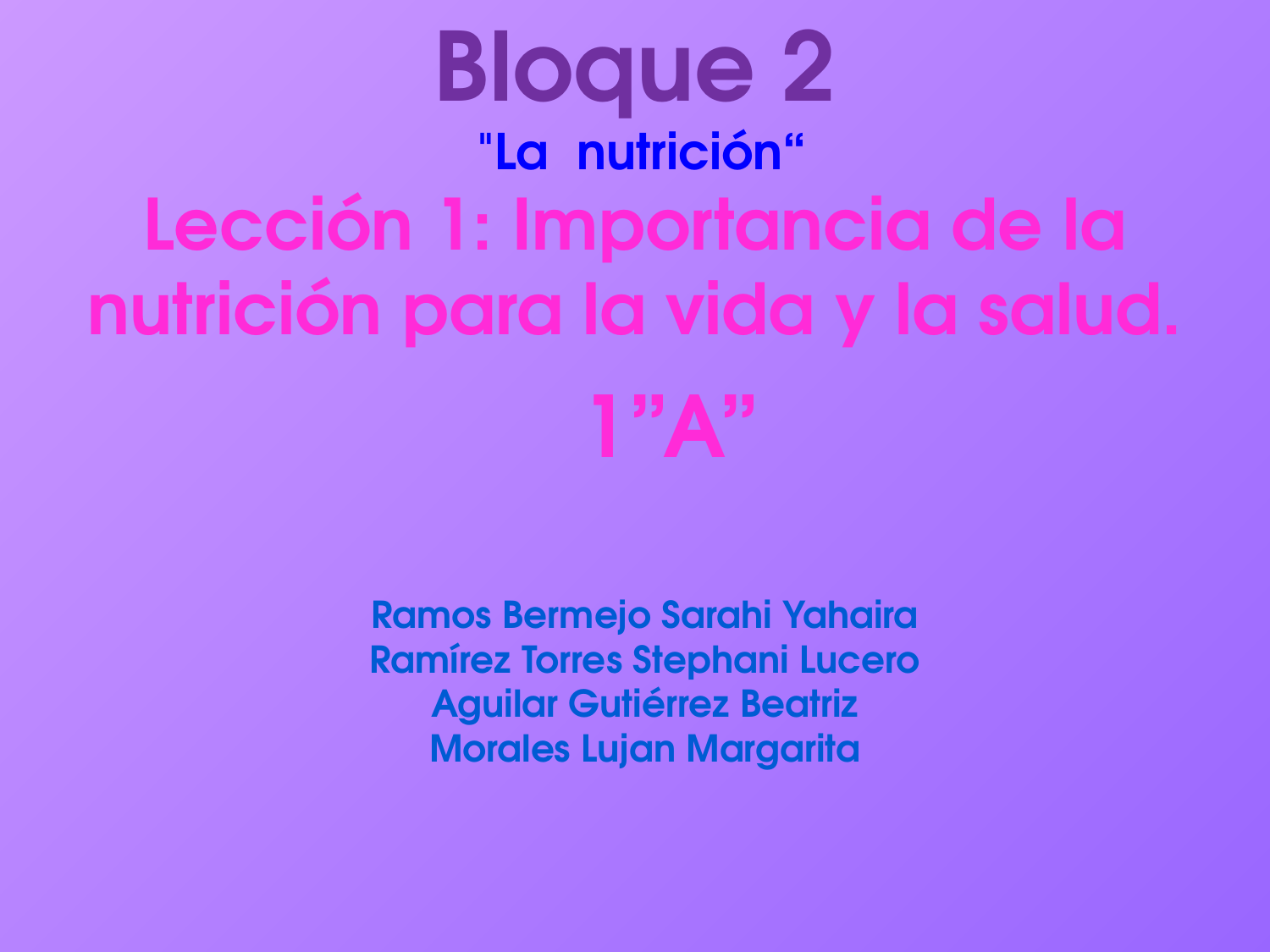

Bloque 2
 "La  nutrición“
Lección 1: Importancia de la nutrición para la vida y la salud.

1”A”

Ramos Bermejo Sarahi Yahaira
Ramírez Torres Stephani Lucero
Aguilar Gutiérrez Beatriz
Morales Lujan Margarita